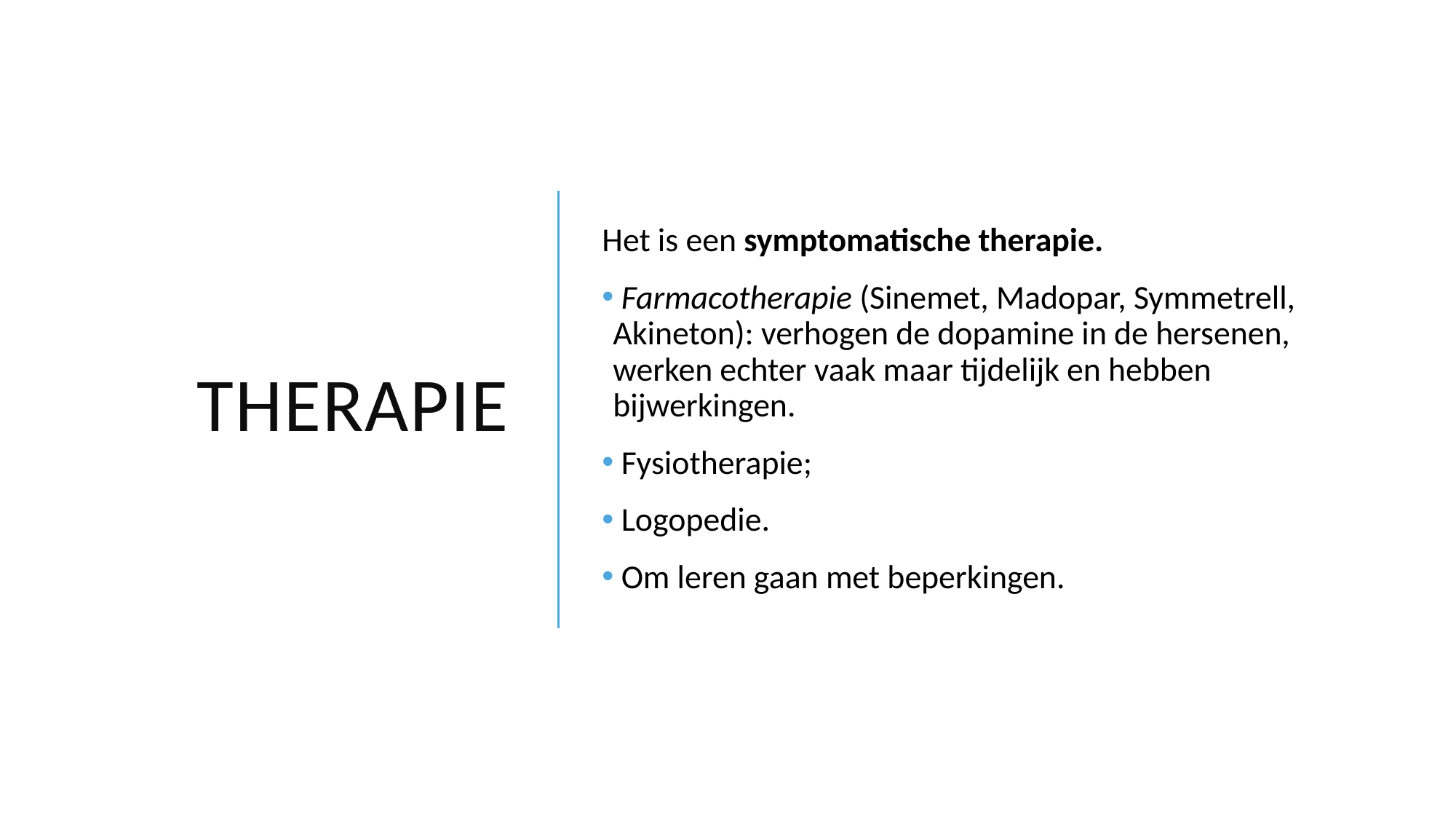

# Therapie
Het is een symptomatische therapie.
 Farmacotherapie (Sinemet, Madopar, Symmetrell, Akineton): verhogen de dopamine in de hersenen, werken echter vaak maar tijdelijk en hebben bijwerkingen.
 Fysiotherapie;
 Logopedie.
 Om leren gaan met beperkingen.